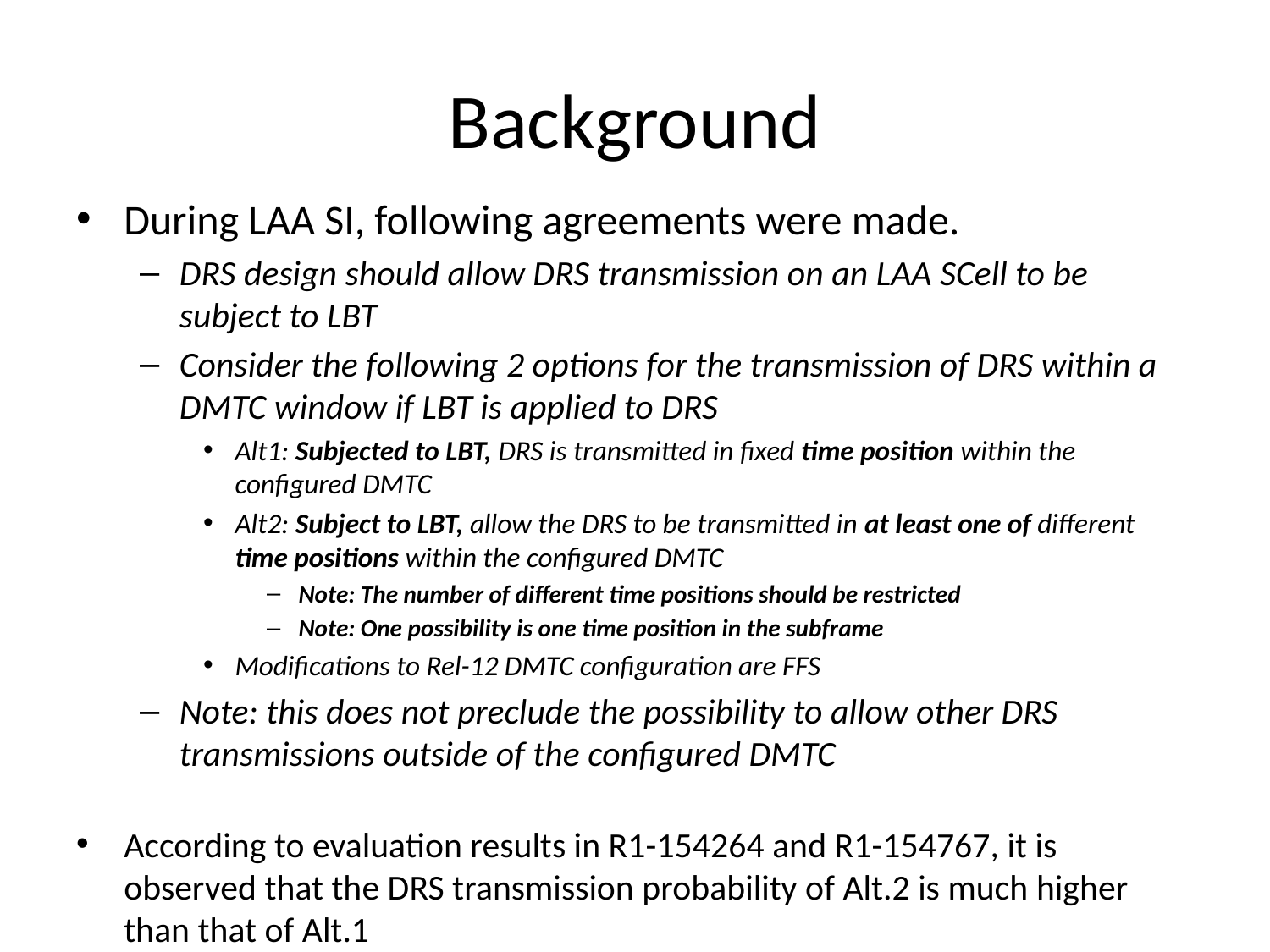

# Background
During LAA SI, following agreements were made.
DRS design should allow DRS transmission on an LAA SCell to be subject to LBT
Consider the following 2 options for the transmission of DRS within a DMTC window if LBT is applied to DRS
Alt1: Subjected to LBT, DRS is transmitted in fixed time position within the configured DMTC
Alt2: Subject to LBT, allow the DRS to be transmitted in at least one of different time positions within the configured DMTC
Note: The number of different time positions should be restricted
Note: One possibility is one time position in the subframe
Modifications to Rel-12 DMTC configuration are FFS
Note: this does not preclude the possibility to allow other DRS transmissions outside of the configured DMTC

According to evaluation results in R1-154264 and R1-154767, it is observed that the DRS transmission probability of Alt.2 is much higher than that of Alt.1